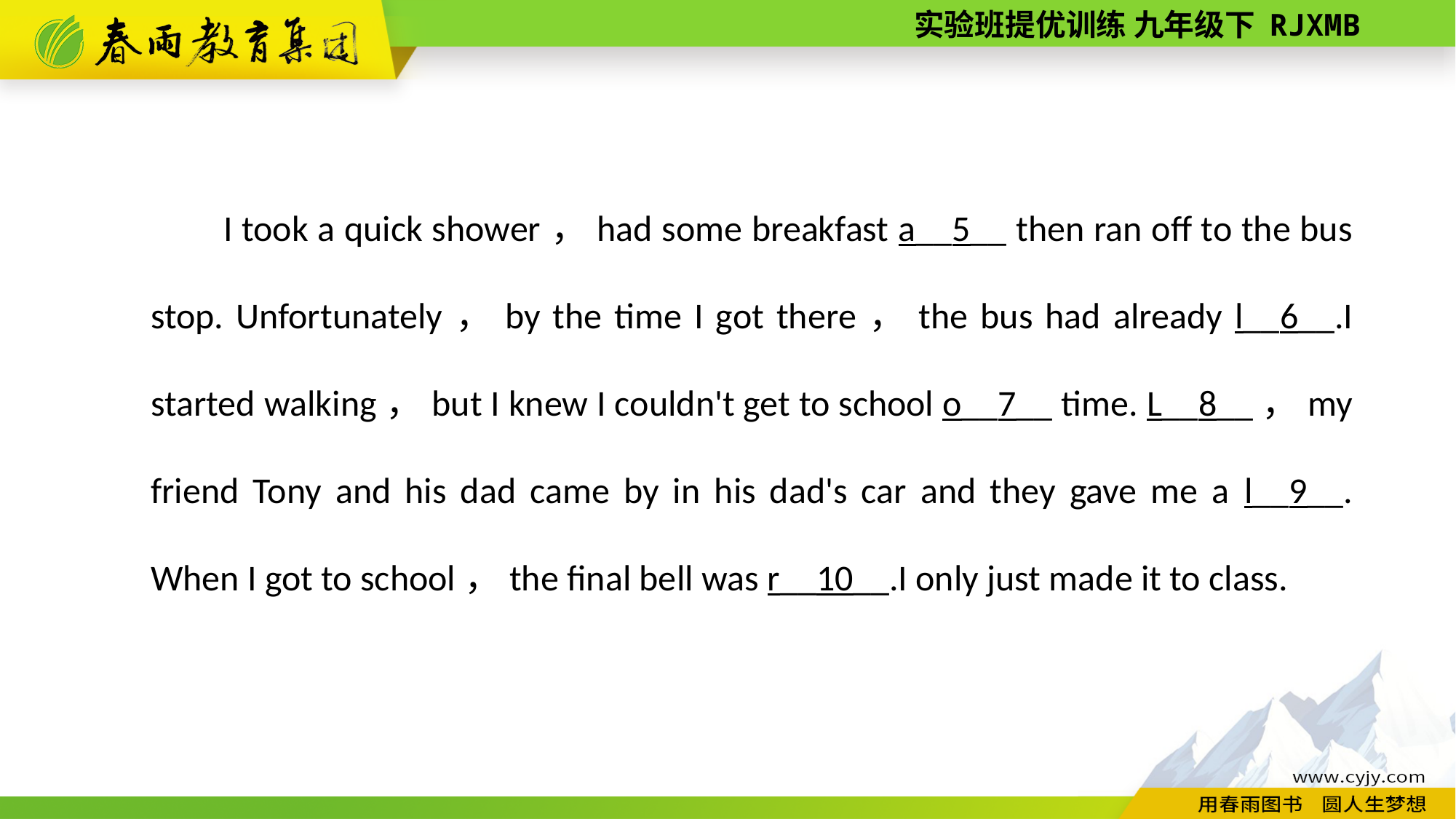

I took a quick shower，had some breakfast a__5__ then ran off to the bus stop. Unfortunately，by the time I got there，the bus had already l__6__.I started walking，but I knew I couldn't get to school o__7__ time. L__8__，my friend Tony and his dad came by in his dad's car and they gave me a l__9__. When I got to school，the final bell was r__10__.I only just made it to class.